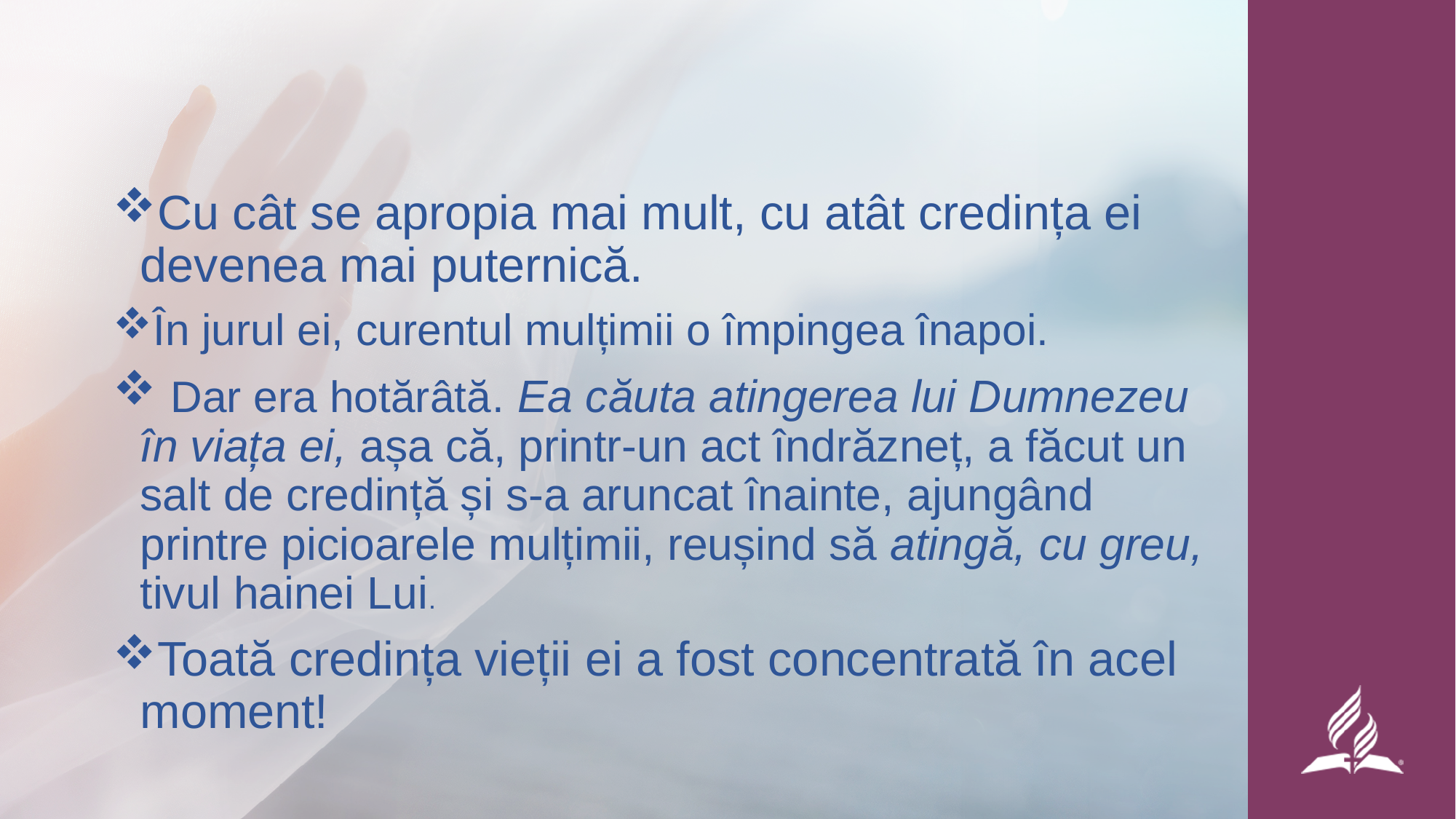

Cu cât se apropia mai mult, cu atât credința ei devenea mai puternică.
În jurul ei, curentul mulțimii o împingea înapoi.
 Dar era hotărâtă. Ea căuta atingerea lui Dumnezeu în viața ei, așa că, printr-un act îndrăzneț, a făcut un salt de credință și s-a aruncat înainte, ajungând printre picioarele mulțimii, reușind să atingă, cu greu, tivul hainei Lui.
Toată credința vieții ei a fost concentrată în acel moment!